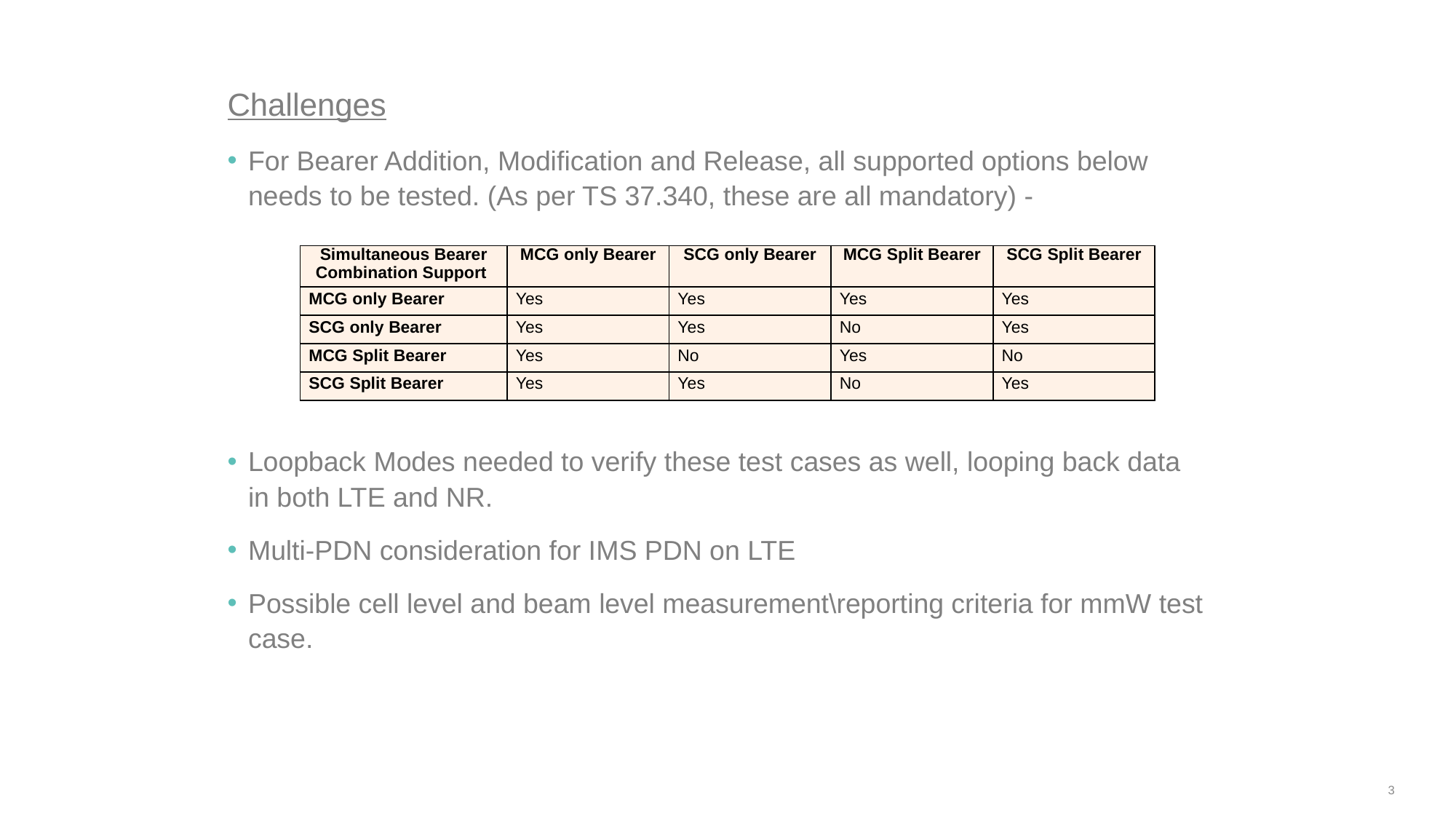

3
Challenges
For Bearer Addition, Modification and Release, all supported options below needs to be tested. (As per TS 37.340, these are all mandatory) -

Loopback Modes needed to verify these test cases as well, looping back data  in both LTE and NR.
Multi-PDN consideration for IMS PDN on LTE
Possible cell level and beam level measurement\reporting criteria for mmW test case.

| Simultaneous Bearer Combination Support | MCG only Bearer | SCG only Bearer | MCG Split Bearer | SCG Split Bearer |
| --- | --- | --- | --- | --- |
| MCG only Bearer | Yes | Yes | Yes | Yes |
| SCG only Bearer | Yes | Yes | No | Yes |
| MCG Split Bearer | Yes | No | Yes | No |
| SCG Split Bearer | Yes | Yes | No | Yes |